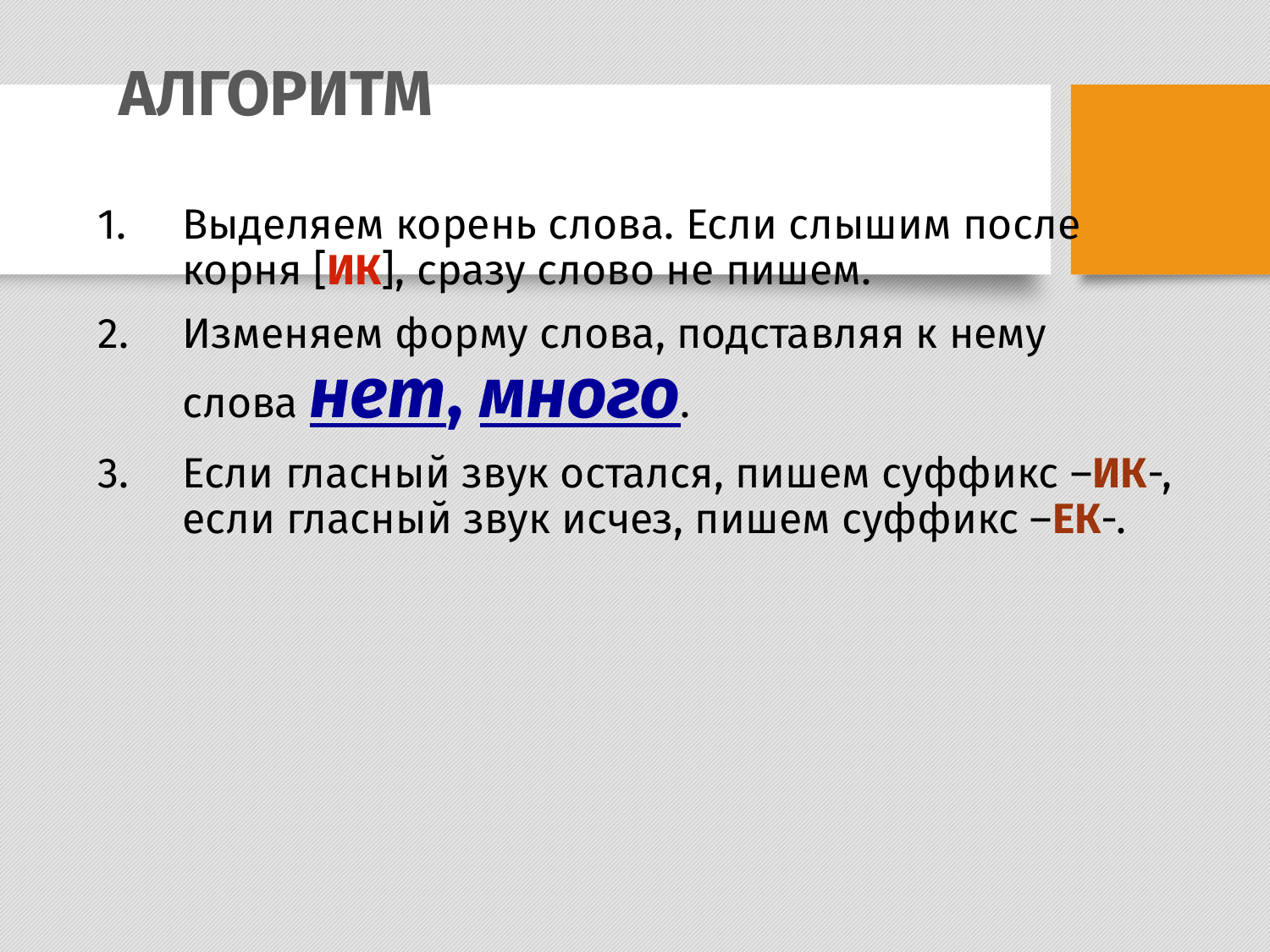

# АЛГОРИТМ
Выделяем корень слова. Если слышим после корня [ИК], сразу слово не пишем.
Изменяем форму слова, подставляя к нему слова нет, много.
Если гласный звук остался, пишем суффикс –ИК-, если гласный звук исчез, пишем суффикс –ЕК-.